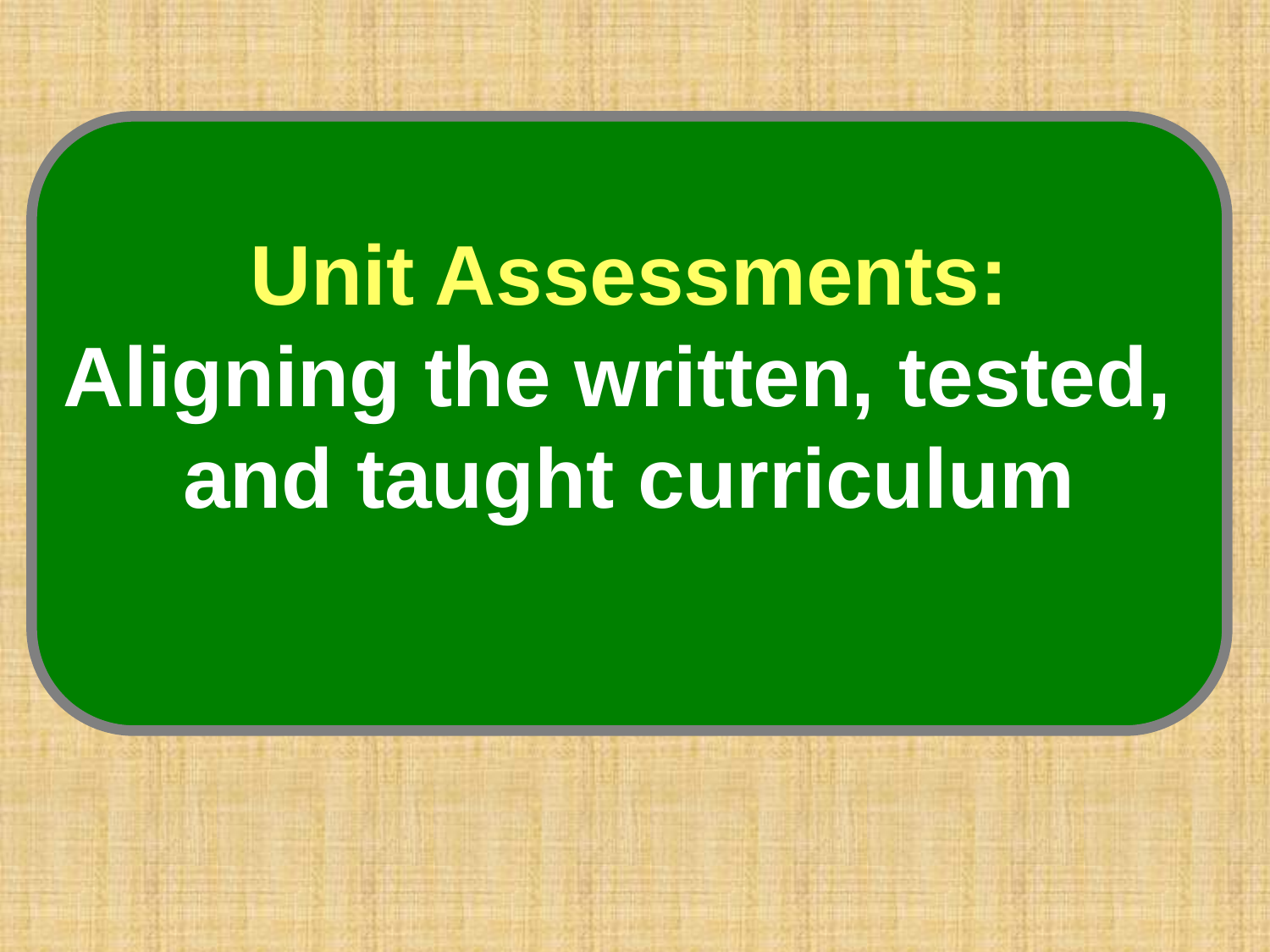

Unit Assessments:
Aligning the written, tested,
and taught curriculum